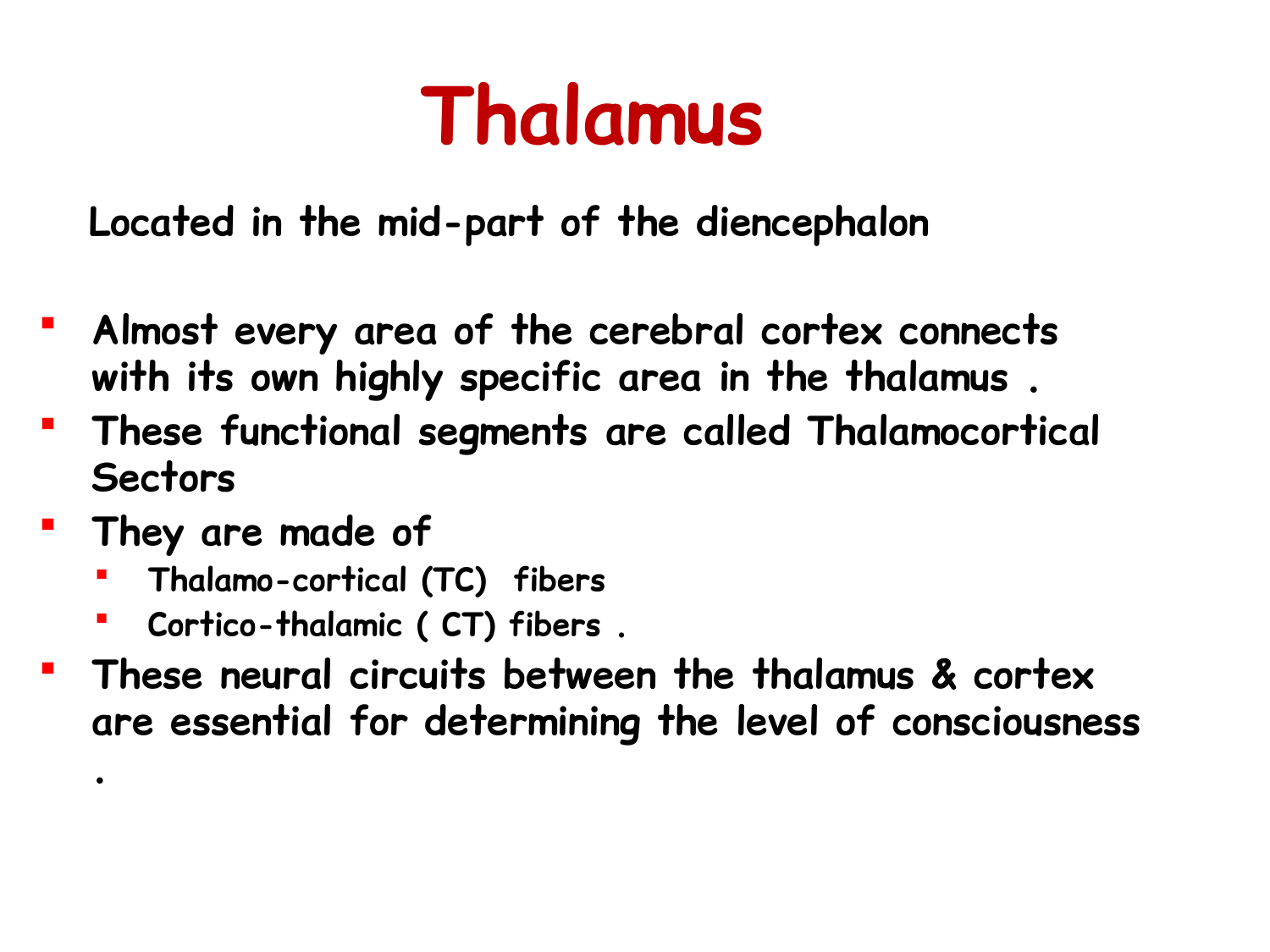

# Thalamus
   Located in the mid-part of the diencephalon

Almost every area of the cerebral cortex connects with its own highly specific area in the thalamus .
These functional segments are called Thalamocortical Sectors
They are made of
Thalamo-cortical (TC)  fibers
Cortico-thalamic ( CT) fibers .
These neural circuits between the thalamus & cortex are essential for determining the level of consciousness .